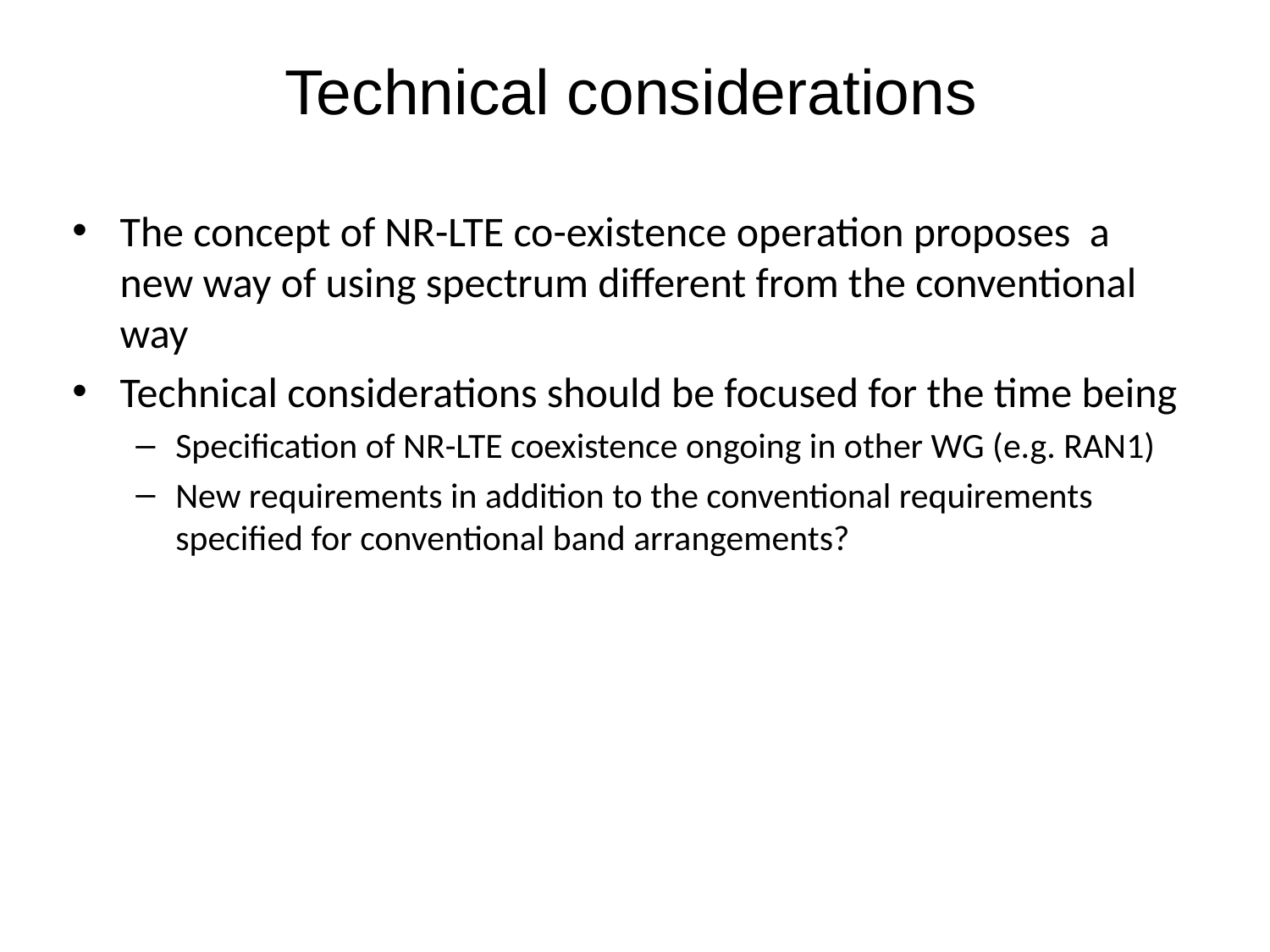

# Technical considerations

The concept of NR-LTE co-existence operation proposes  a new way of using spectrum different from the conventional way
Technical considerations should be focused for the time being
Specification of NR-LTE coexistence ongoing in other WG (e.g. RAN1)
New requirements in addition to the conventional requirements specified for conventional band arrangements?